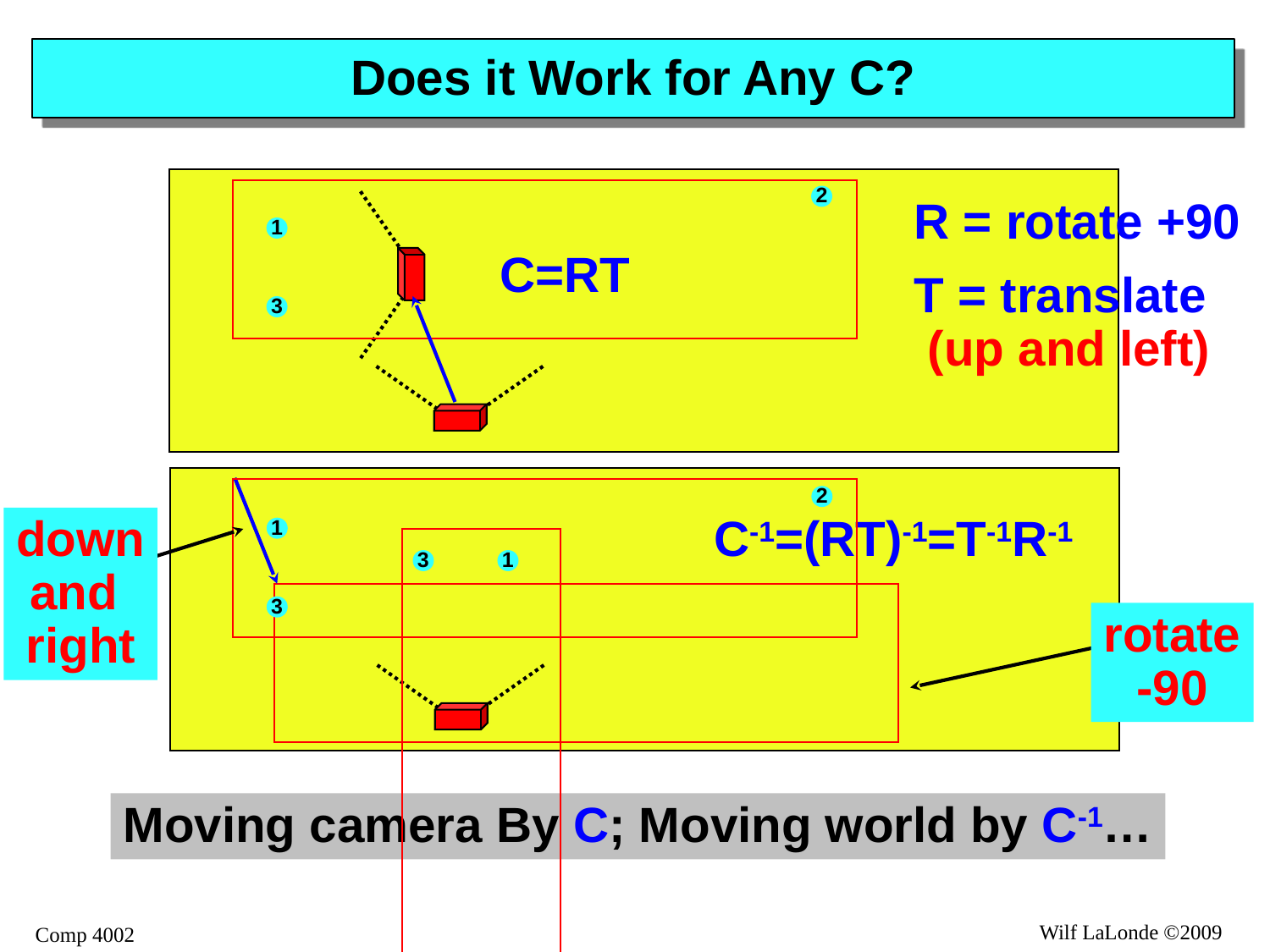

# Does it Work for Any C?

2

R = rotate +90
T = translate
 (up and left)
1
C=RT
3

2
down
and
right
C-1=(RT)-1=T-1R-1
1

3
1

3
rotate
-90

Moving camera By C; Moving world by C-1…
2